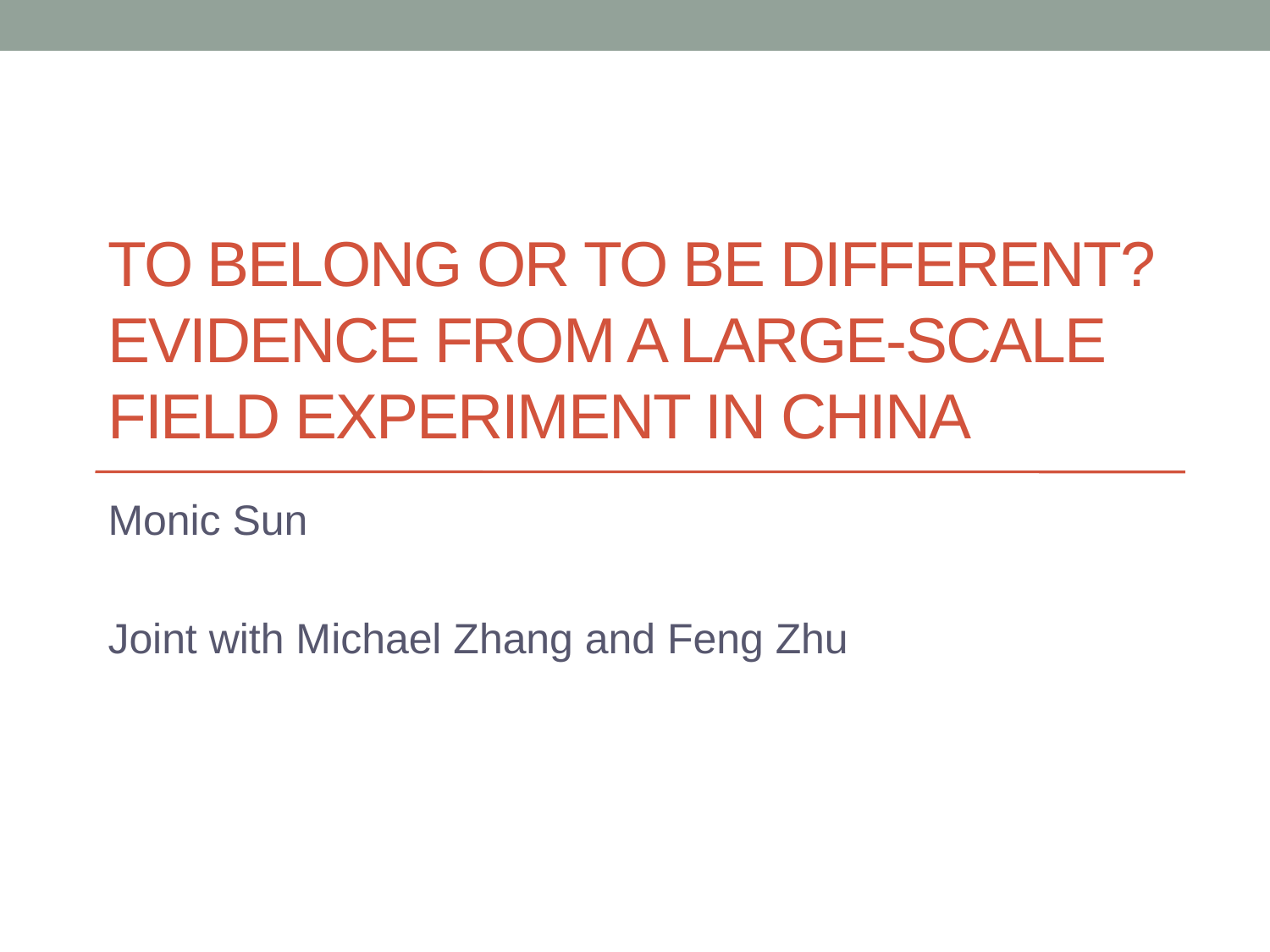

# To Belong or to be different? Evidence from a large-scale field experiment in China
Monic Sun

Joint with Michael Zhang and Feng Zhu